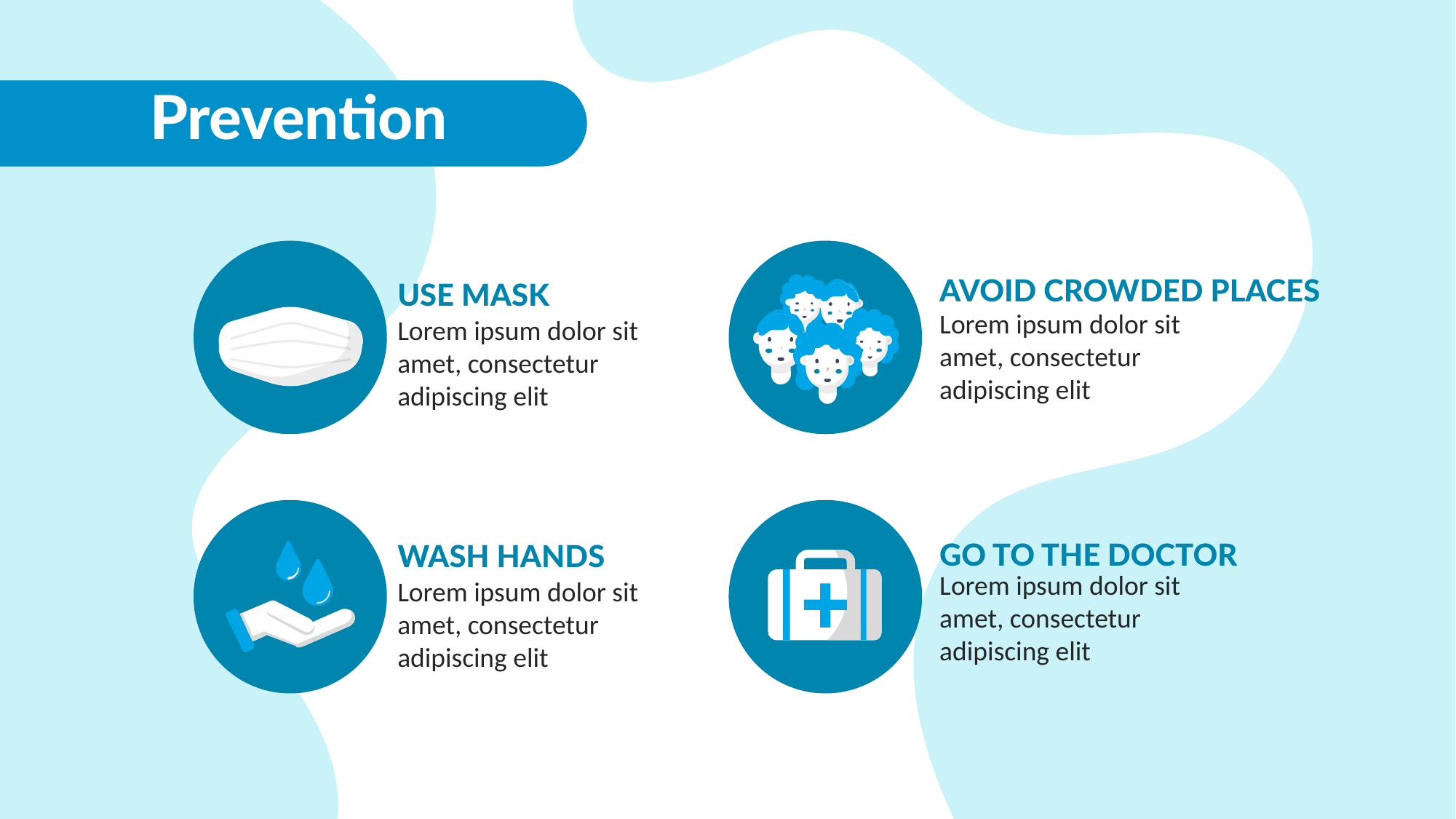

Prevention

AVOID CROWDED PLACES
USE MASK
Lorem ipsum dolor sit amet, consectetur adipiscing elit
Lorem ipsum dolor sit amet, consectetur adipiscing elit

GO TO THE DOCTOR
WASH HANDS
Lorem ipsum dolor sit amet, consectetur adipiscing elit
Lorem ipsum dolor sit amet, consectetur adipiscing elit